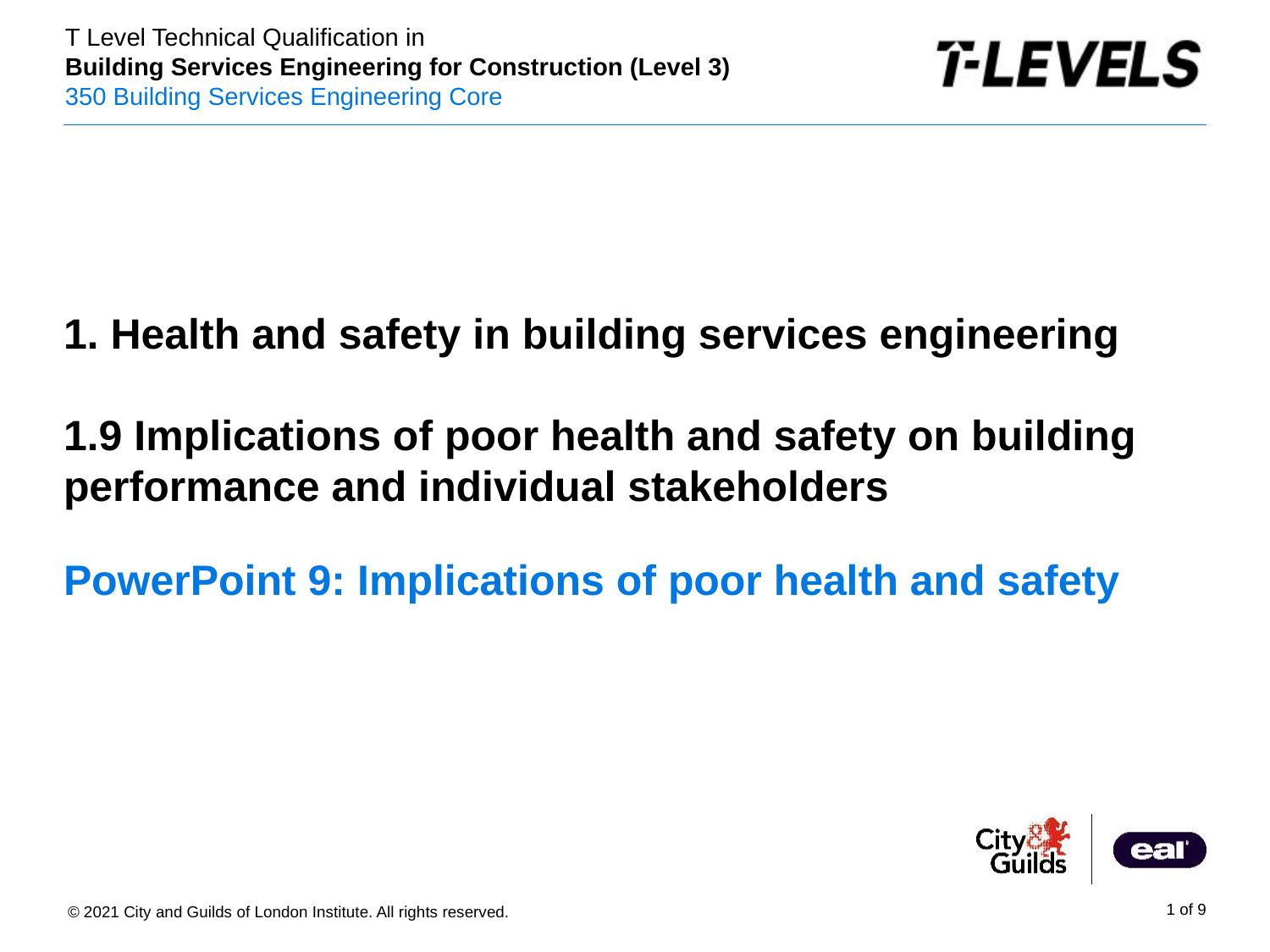

PowerPoint presentation
1. Health and safety in building services engineering

1.9 Implications of poor health and safety on building performance and individual stakeholders
# PowerPoint 9: Implications of poor health and safety